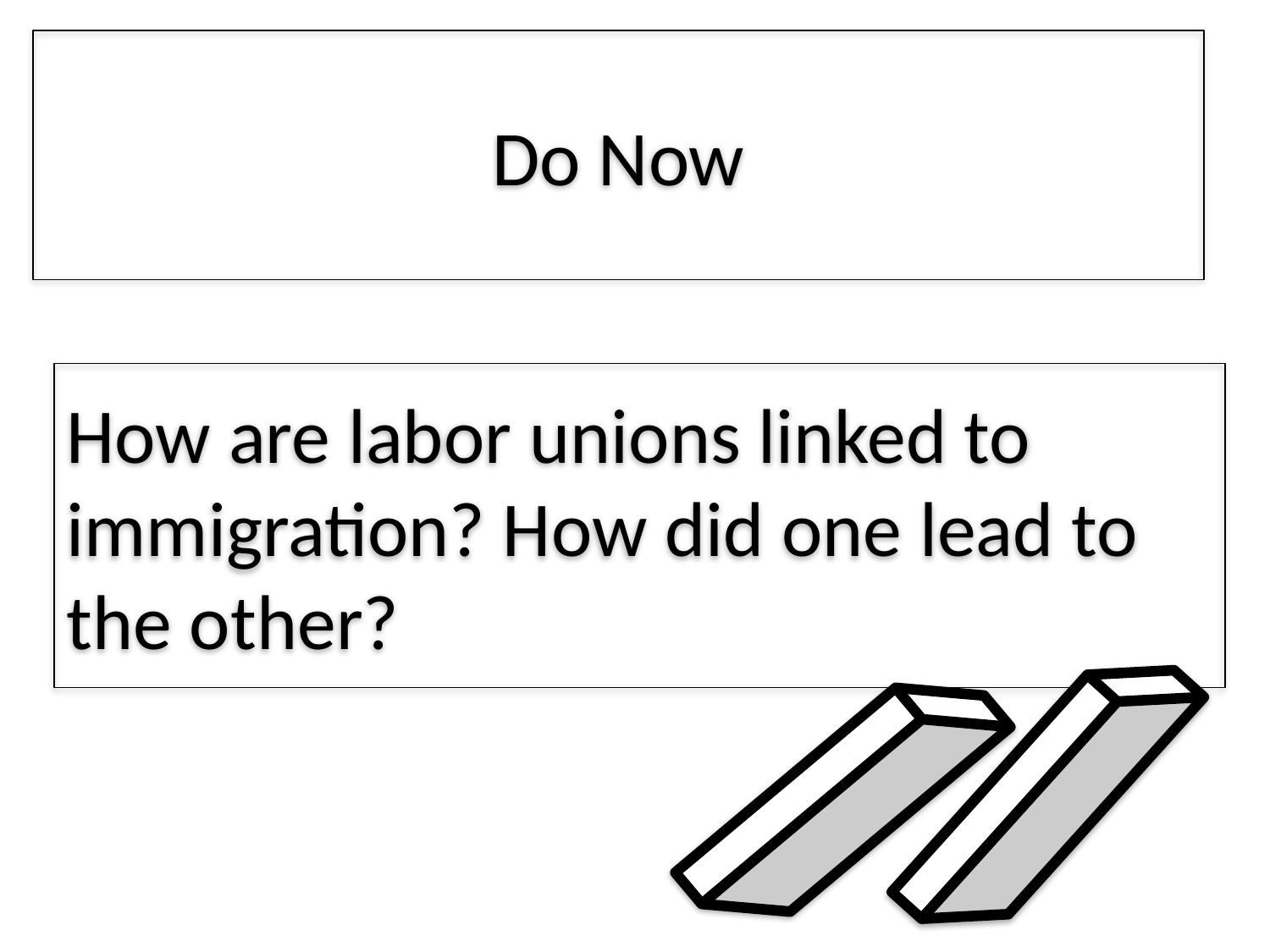

Do Now
How are labor unions linked to immigration? How did one lead to the other?